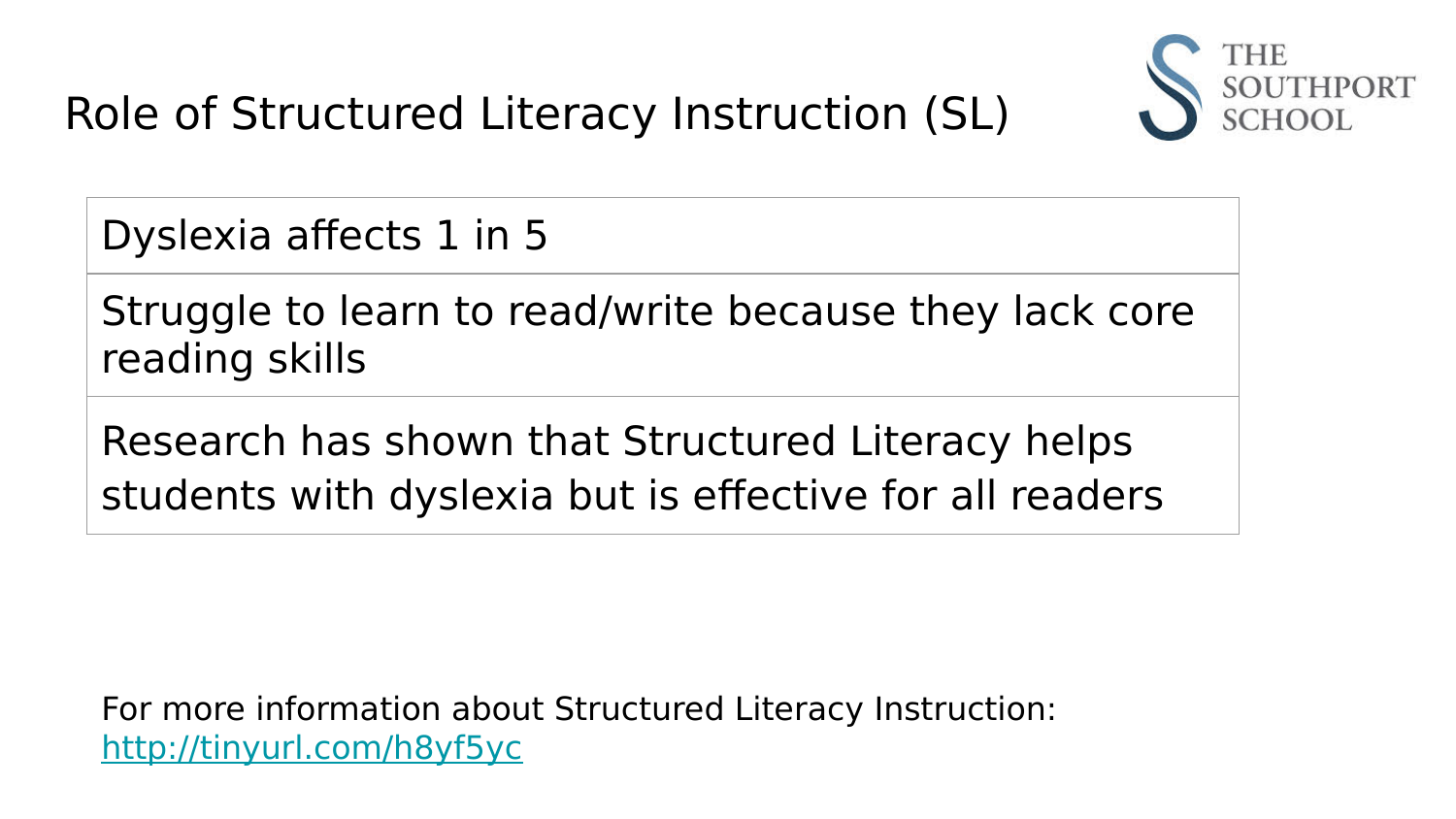

# Role of Structured Literacy Instruction (SL)
| Dyslexia affects 1 in 5 |
| --- |
| Struggle to learn to read/write because they lack core reading skills |
| Research has shown that Structured Literacy helps students with dyslexia but is effective for all readers |
For more information about Structured Literacy Instruction:  http://tinyurl.com/h8yf5yc